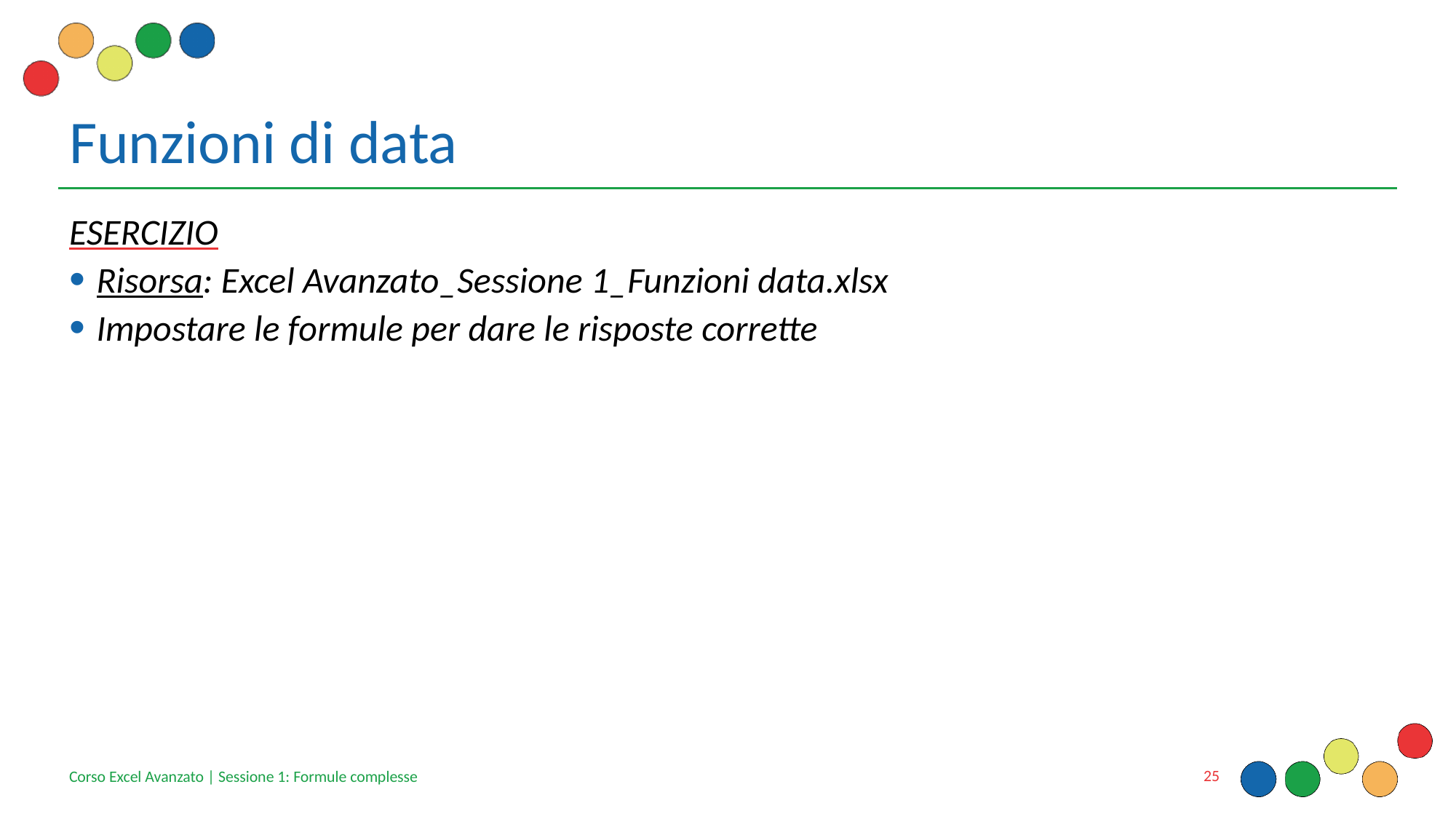

# Funzioni di data
ESERCIZIO
Risorsa: Excel Avanzato_Sessione 1_Funzioni data.xlsx
Impostare le formule per dare le risposte corrette
25
Corso Excel Avanzato | Sessione 1: Formule complesse